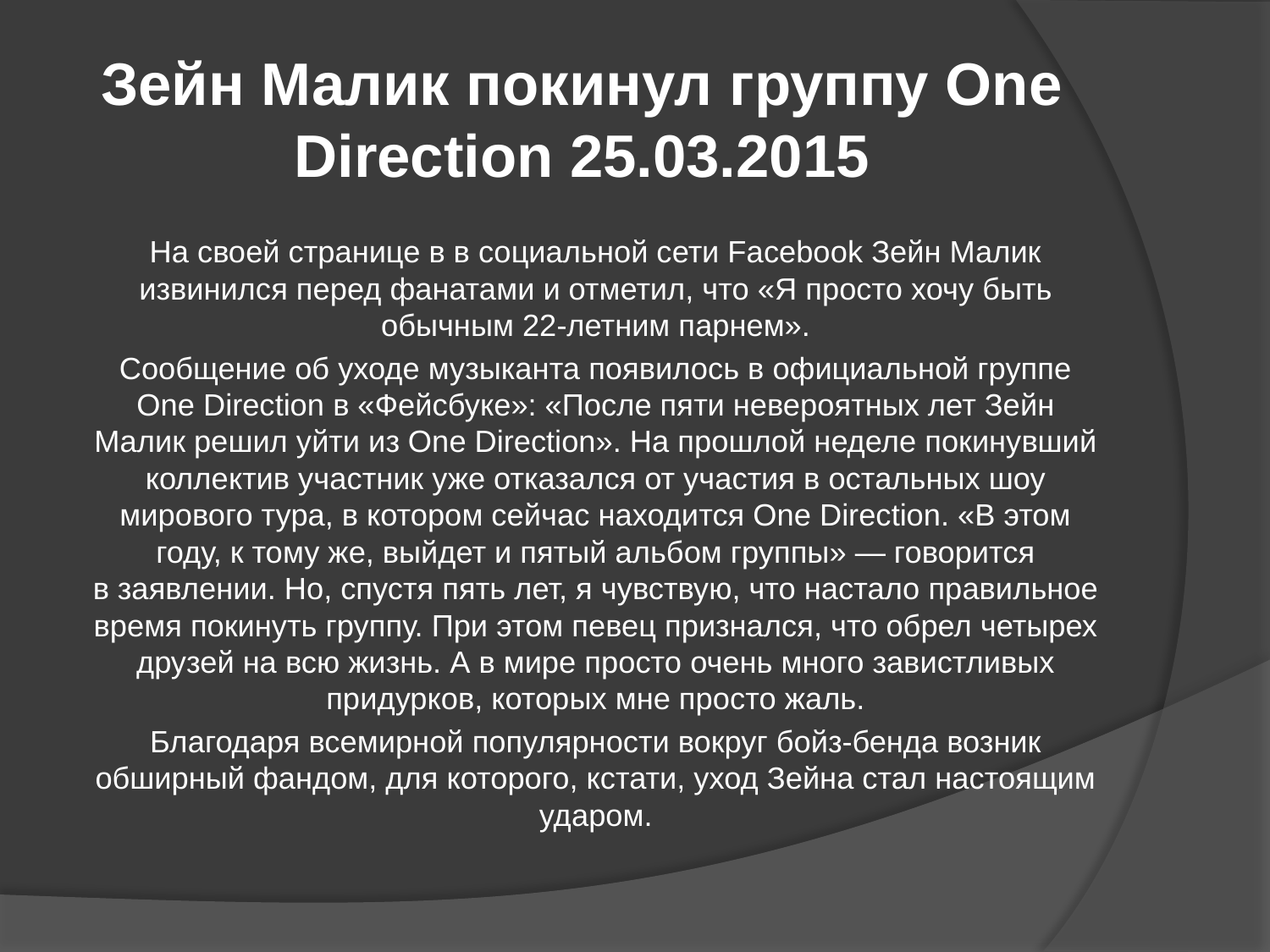

# Зейн Малик покинул группу One Direction 25.03.2015
На своей странице в в социальной сети Facebook Зейн Малик извинился перед фанатами и отметил, что «Я просто хочу быть обычным 22-летним парнем».
Сообщение об уходе музыканта появилось в официальной группе One Direction в «Фейсбуке»: «После пяти невероятных лет Зейн Малик решил уйти из One Direction». На прошлой неделе покинувший коллектив участник уже отказался от участия в остальных шоу мирового тура, в котором сейчас находится One Direction. «В этом году, к тому же, выйдет и пятый альбом группы» — говорится в заявлении. Но, спустя пять лет, я чувствую, что настало правильное время покинуть группу. При этом певец признался, что обрел четырех друзей на всю жизнь. А в мире просто очень много завистливых придурков, которых мне просто жаль.
Благодаря всемирной популярности вокруг бойз-бенда возник обширный фандом, для которого, кстати, уход Зейна стал настоящим ударом.